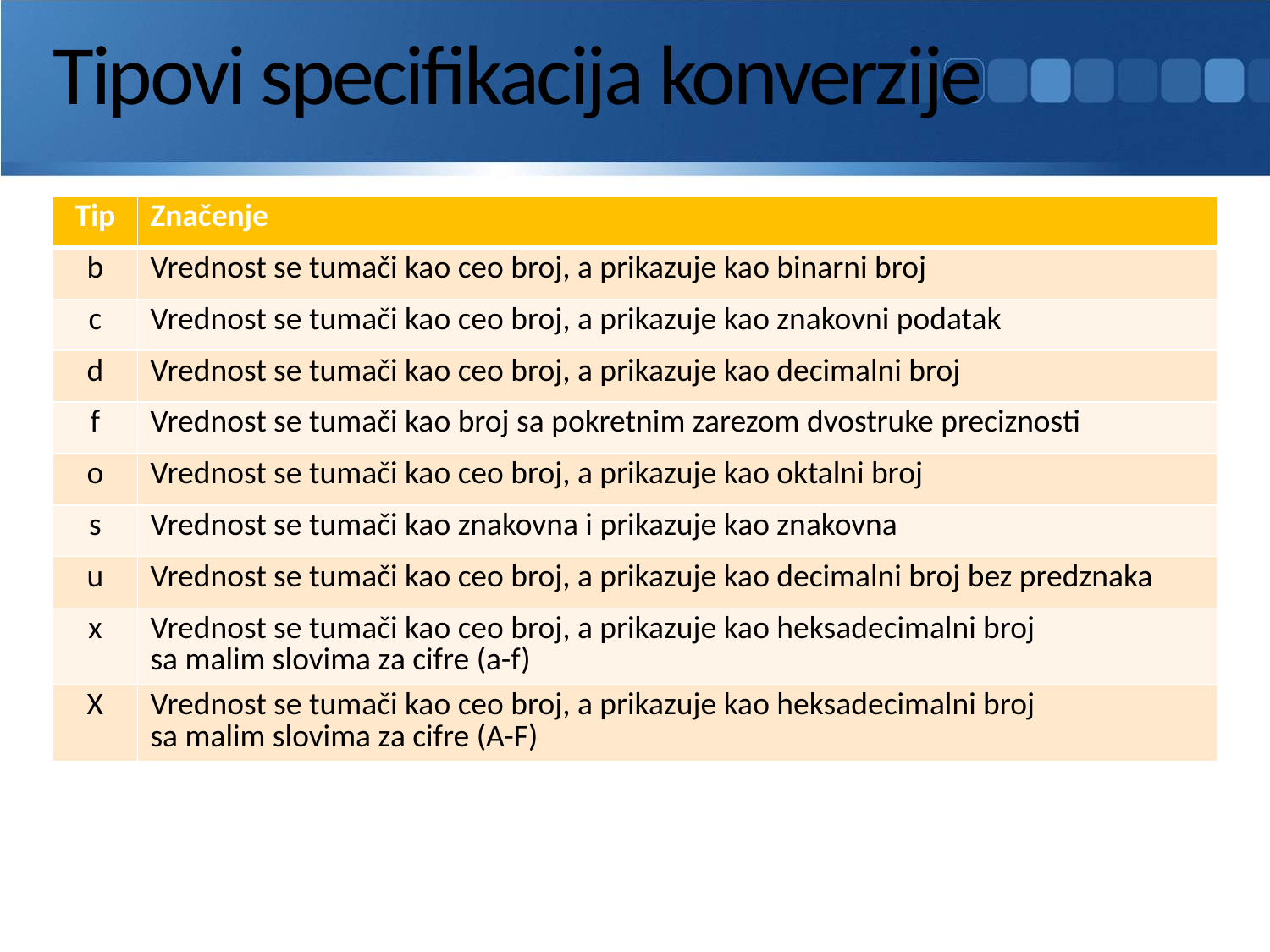

# Tipovi specifikacija konverzije
| Tip | Značenje |
| --- | --- |
| b | Vrednost se tumači kao ceo broj, a prikazuje kao binarni broj |
| c | Vrednost se tumači kao ceo broj, a prikazuje kao znakovni podatak |
| d | Vrednost se tumači kao ceo broj, a prikazuje kao decimalni broj |
| f | Vrednost se tumači kao broj sa pokretnim zarezom dvostruke preciznosti |
| o | Vrednost se tumači kao ceo broj, a prikazuje kao oktalni broj |
| s | Vrednost se tumači kao znakovna i prikazuje kao znakovna |
| u | Vrednost se tumači kao ceo broj, a prikazuje kao decimalni broj bez predznaka |
| x | Vrednost se tumači kao ceo broj, a prikazuje kao heksadecimalni broj sa malim slovima za cifre (a-f) |
| X | Vrednost se tumači kao ceo broj, a prikazuje kao heksadecimalni broj sa malim slovima za cifre (A-F) |